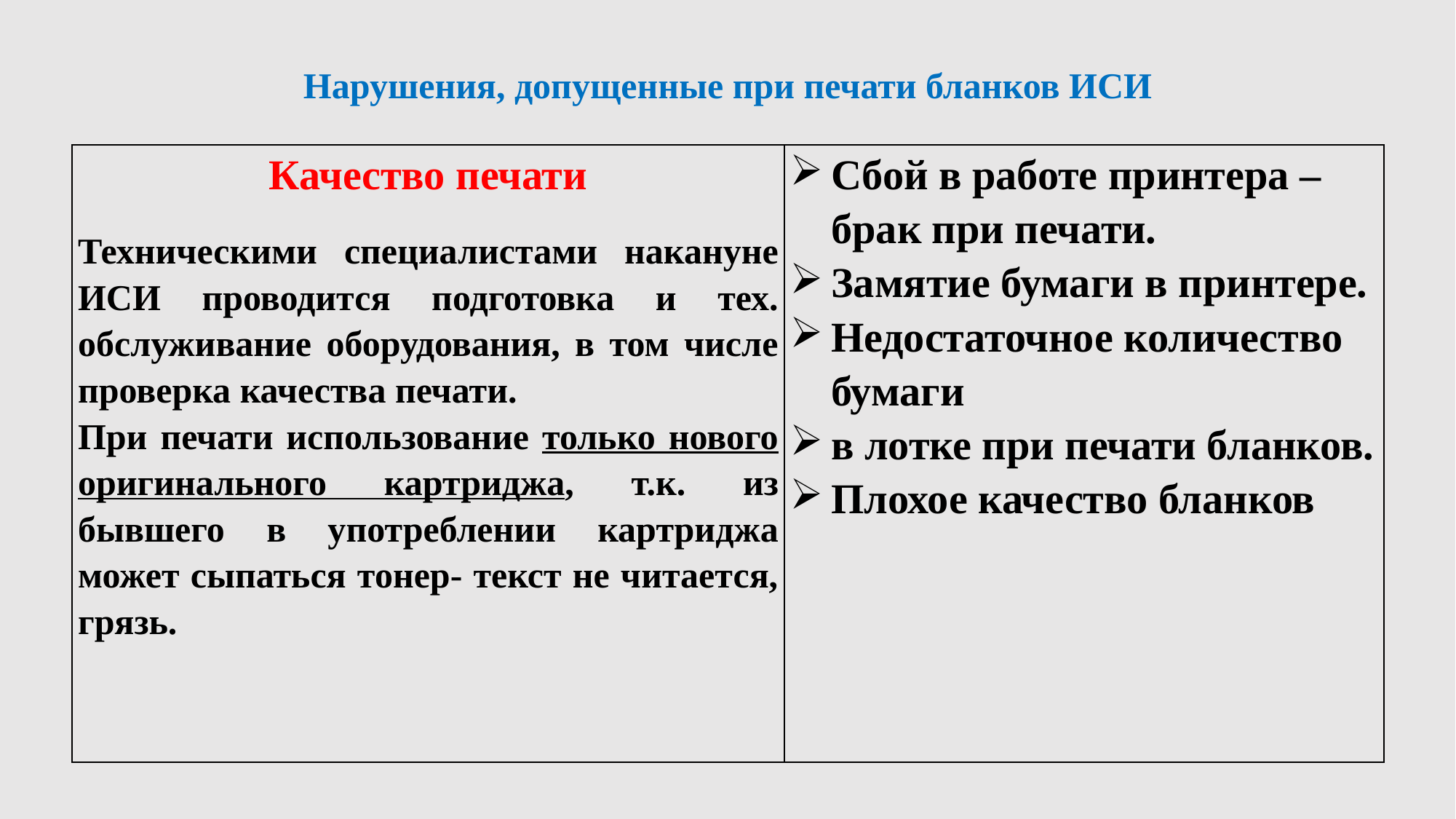

# Нарушения, допущенные при печати бланков ИСИ
| Качество печати Техническими специалистами накануне ИСИ проводится подготовка и тех. обслуживание оборудования, в том числе проверка качества печати. При печати использование только нового оригинального картриджа, т.к. из бывшего в употреблении картриджа может сыпаться тонер- текст не читается, грязь. | Сбой в работе принтера – брак при печати. Замятие бумаги в принтере. Недостаточное количество бумаги в лотке при печати бланков. Плохое качество бланков |
| --- | --- |